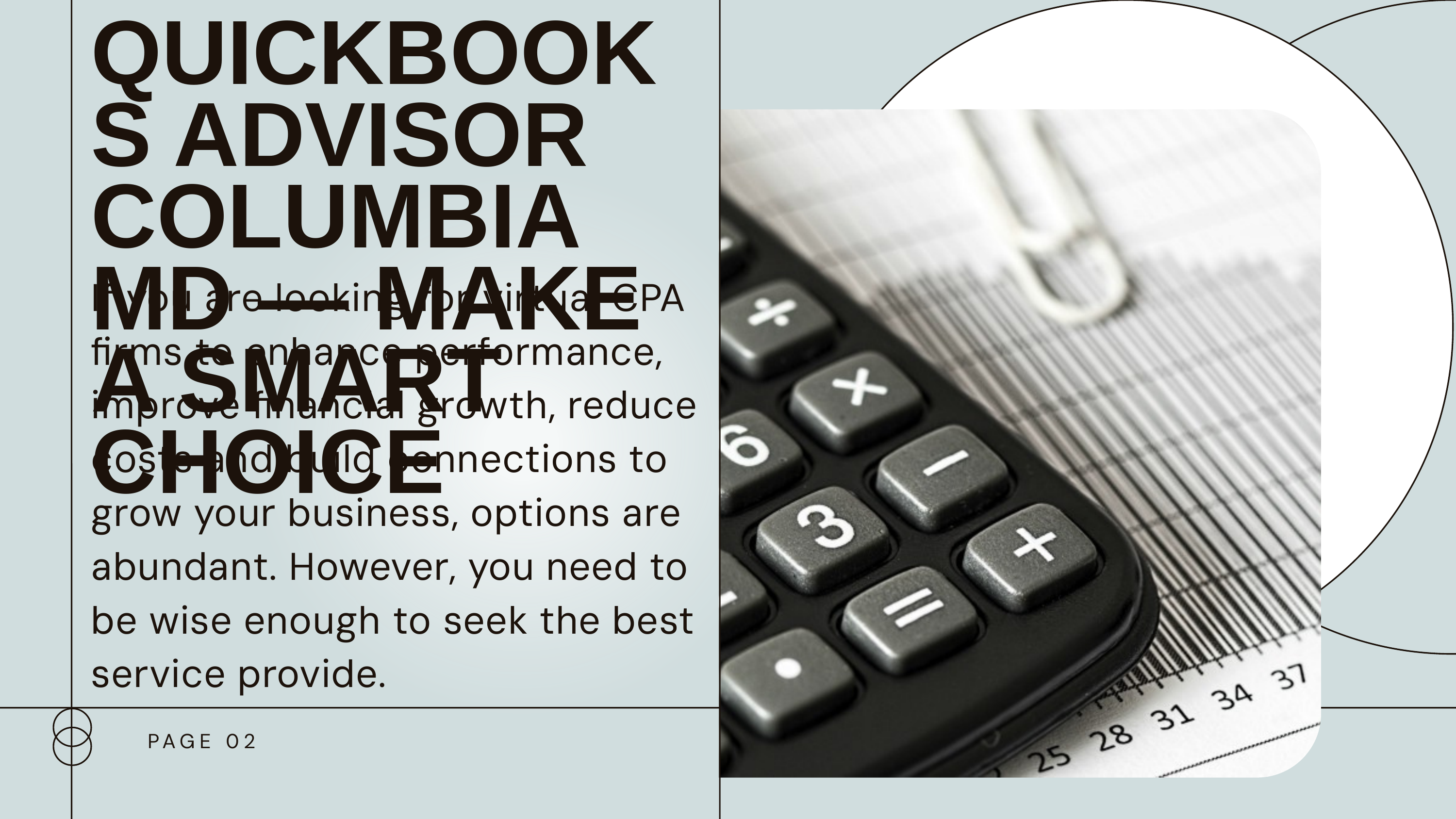

QUICKBOOKS ADVISOR COLUMBIA MD — MAKE A SMART CHOICE

If you are looking for virtual CPA firms to enhance performance, improve financial growth, reduce costs and build connections to grow your business, options are abundant. However, you need to be wise enough to seek the best service provide.

PAGE 02